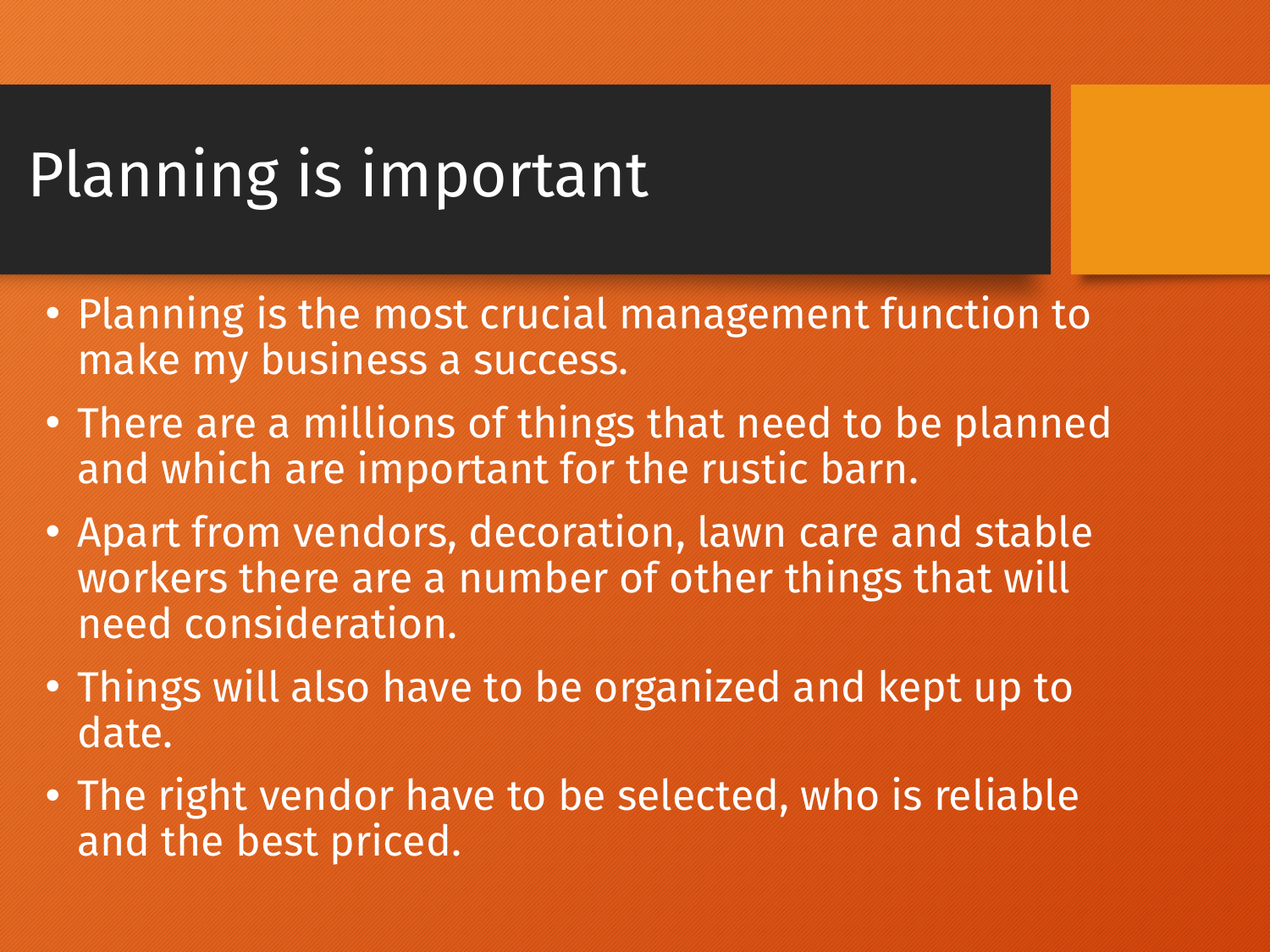

# Planning is important
Planning is the most crucial management function to make my business a success.
There are a millions of things that need to be planned and which are important for the rustic barn.
Apart from vendors, decoration, lawn care and stable workers there are a number of other things that will need consideration.
Things will also have to be organized and kept up to date.
The right vendor have to be selected, who is reliable and the best priced.